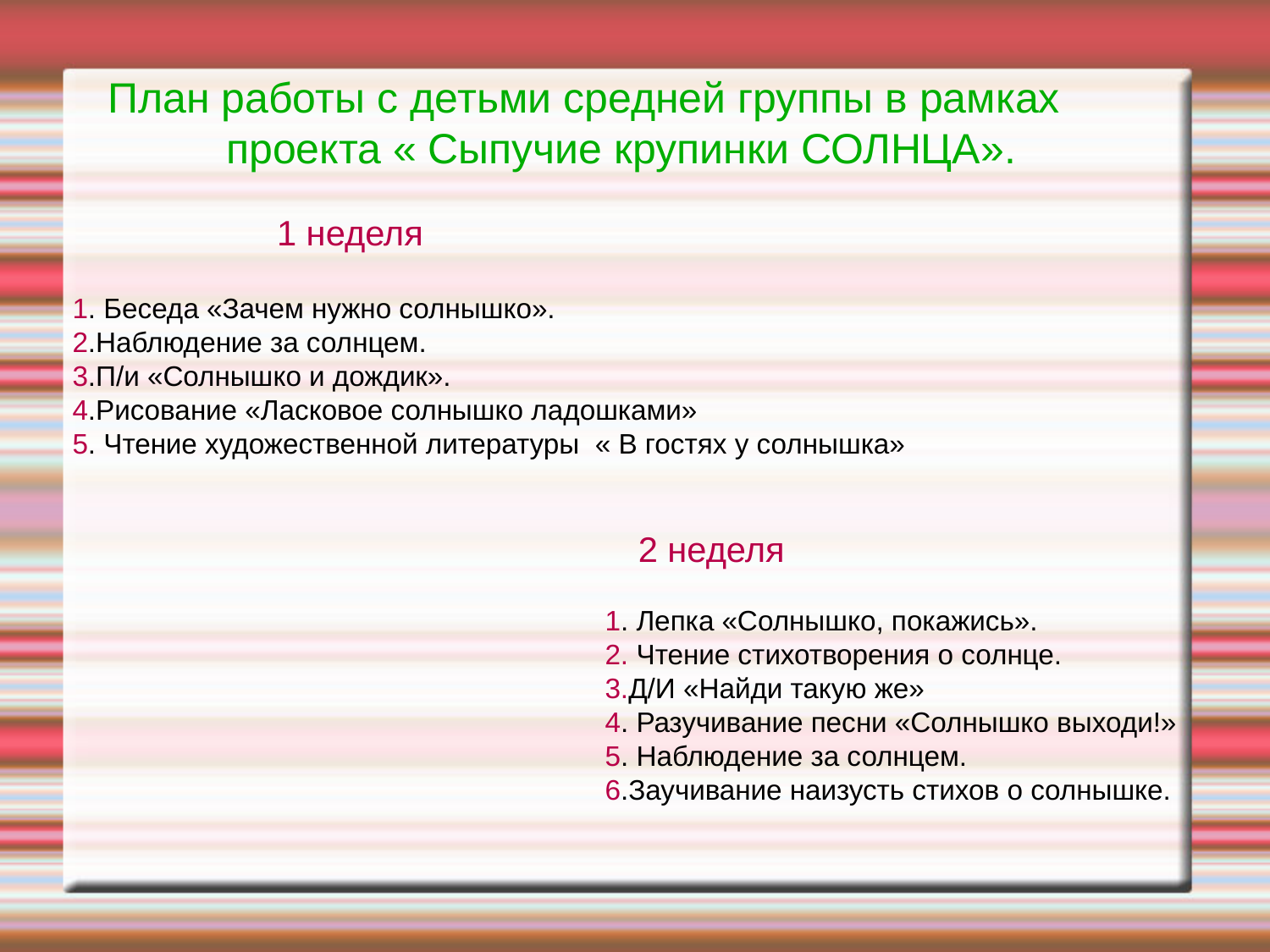

План работы с детьми средней группы в рамках
             проекта « Сыпучие крупинки СОЛНЦА».

                       1 неделя

1. Беседа «Зачем нужно солнышко».
2.Наблюдение за солнцем.
3.П/и «Солнышко и дождик».
4.Рисование «Ласковое солнышко ладошками»
5. Чтение художественной литературы  « В гостях у солнышка»

                                                                        2 неделя

                                                                    1. Лепка «Солнышко, покажись».
                                                                    2. Чтение стихотворения о солнце.
                                                                    3.Д/И «Найди такую же»
                                                                    4. Разучивание песни «Солнышко выходи!»
                                                                    5. Наблюдение за солнцем.
                                                                    6.Заучивание наизусть стихов о солнышке.